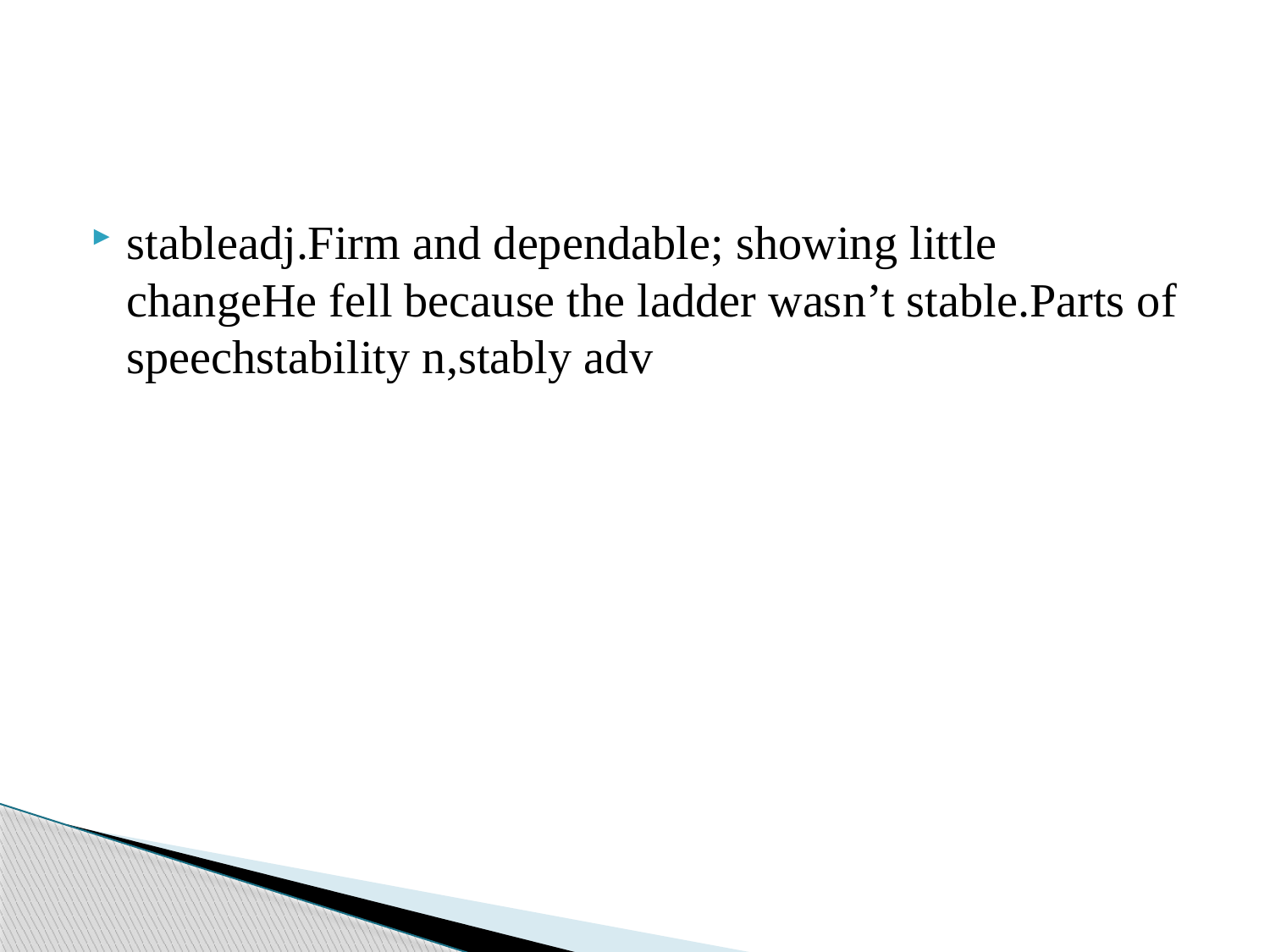

#
stableadj.Firm and dependable; showing little changeHe fell because the ladder wasn’t stable.Parts of speechstability n,stably adv